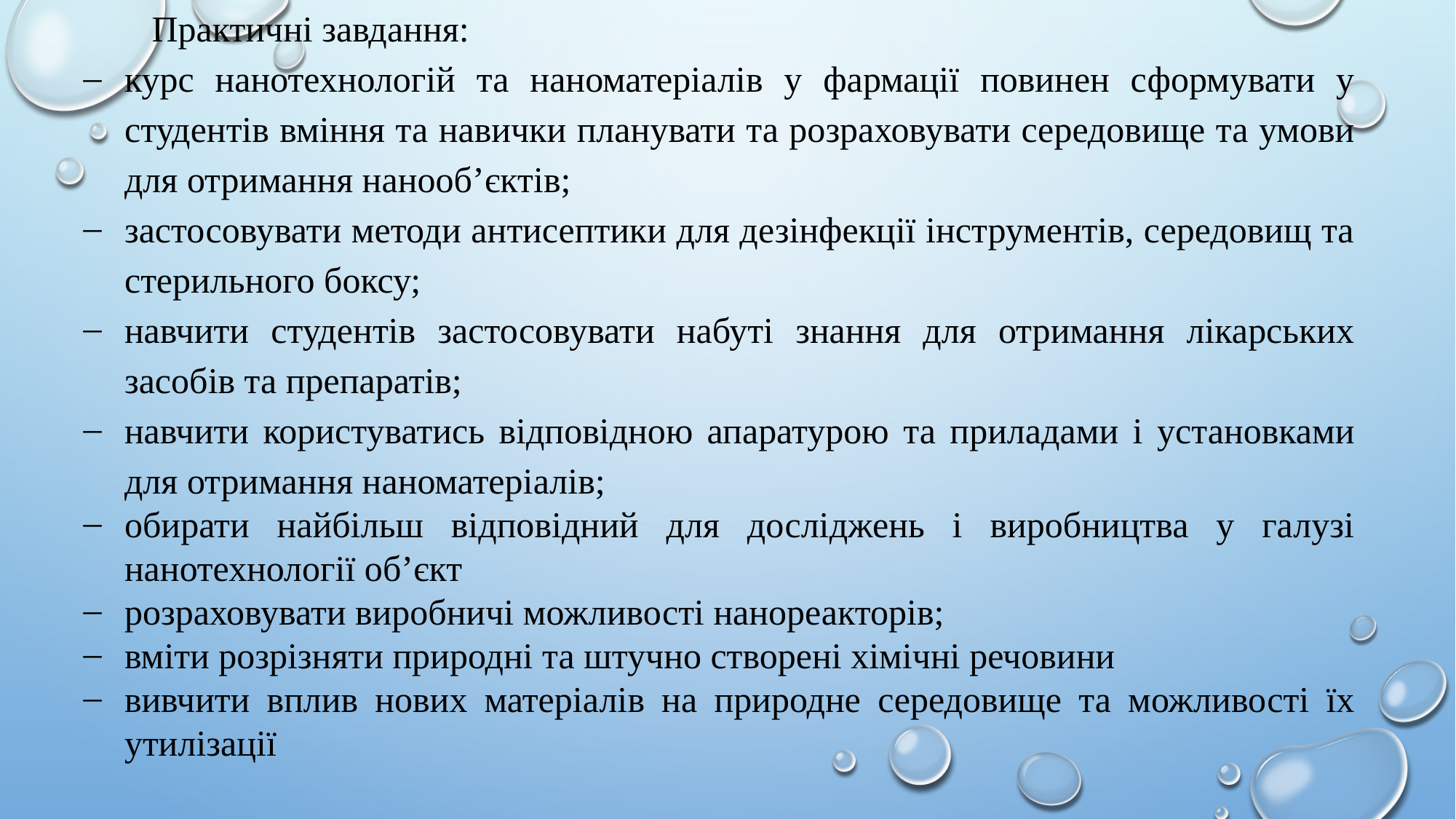

Практичні завдання:
курс нанотехнологій та наноматеріалів у фармації повинен сформувати у студентів вміння та навички планувати та розраховувати середовище та умови для отримання нанооб’єктів;
застосовувати методи антисептики для дезінфекції інструментів, середовищ та стерильного боксу;
навчити студентів застосовувати набуті знання для отримання лікарських засобів та препаратів;
навчити користуватись відповідною апаратурою та приладами і установками для отримання наноматеріалів;
обирати найбільш відповідний для досліджень і виробництва у галузі нанотехнології об’єкт
розраховувати виробничі можливості нанореакторів;
вміти розрізняти природні та штучно створені хімічні речовини
вивчити вплив нових матеріалів на природне середовище та можливості їх утилізації